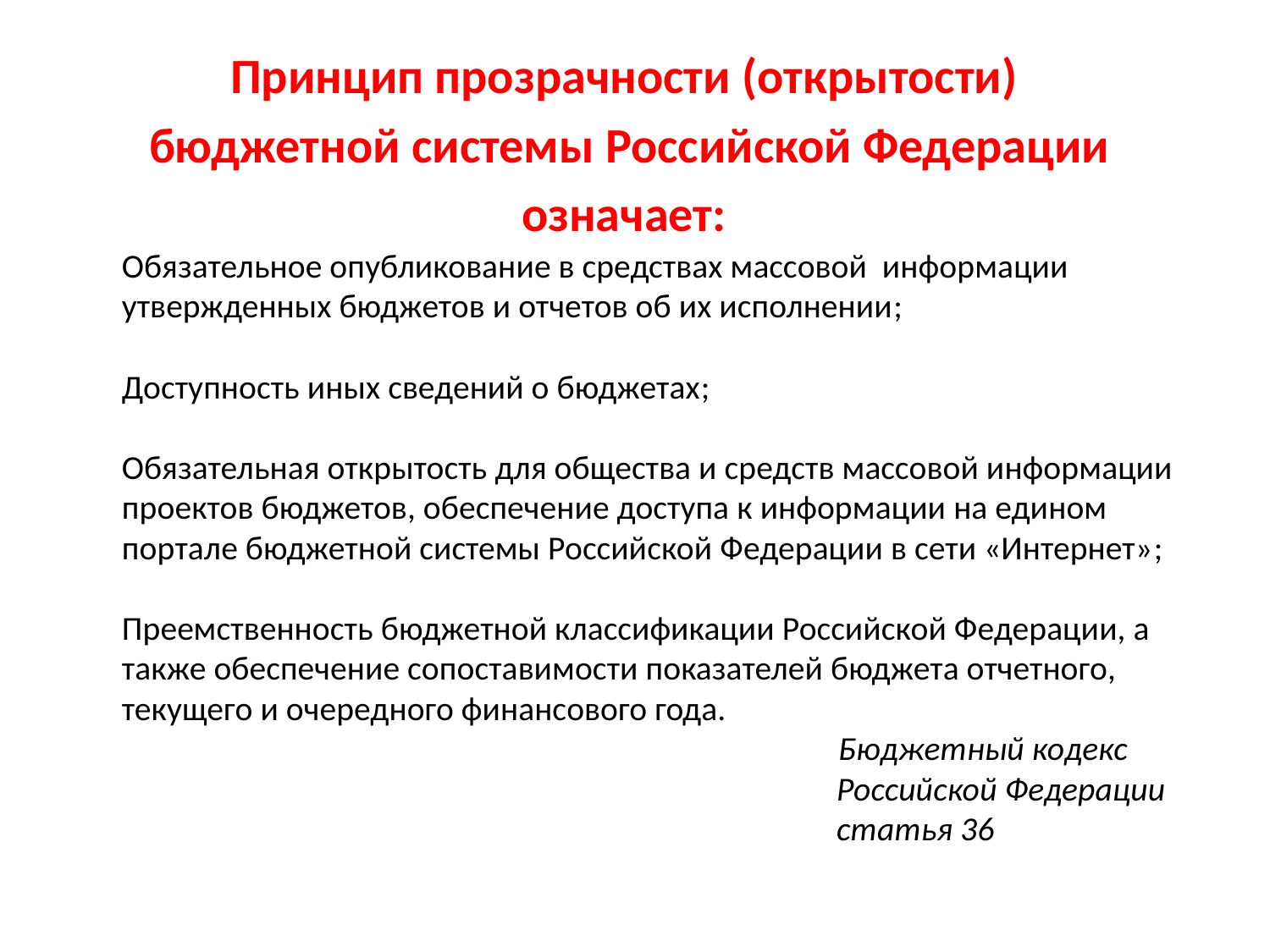

Принцип прозрачности (открытости)
бюджетной системы Российской Федерации
означает:
# Обязательное опубликование в средствах массовой  информации утвержденных бюджетов и отчетов об их исполнении; Доступность иных сведений о бюджетах; Обязательная открытость для общества и средств массовой информации проектов бюджетов, обеспечение доступа к информации на едином портале бюджетной системы Российской Федерации в сети «Интернет»; Преемственность бюджетной классификации Российской Федерации, а также обеспечение сопоставимости показателей бюджета отчетного, текущего и очередного финансового года. Бюджетный кодекс Российской Федерации статья 36